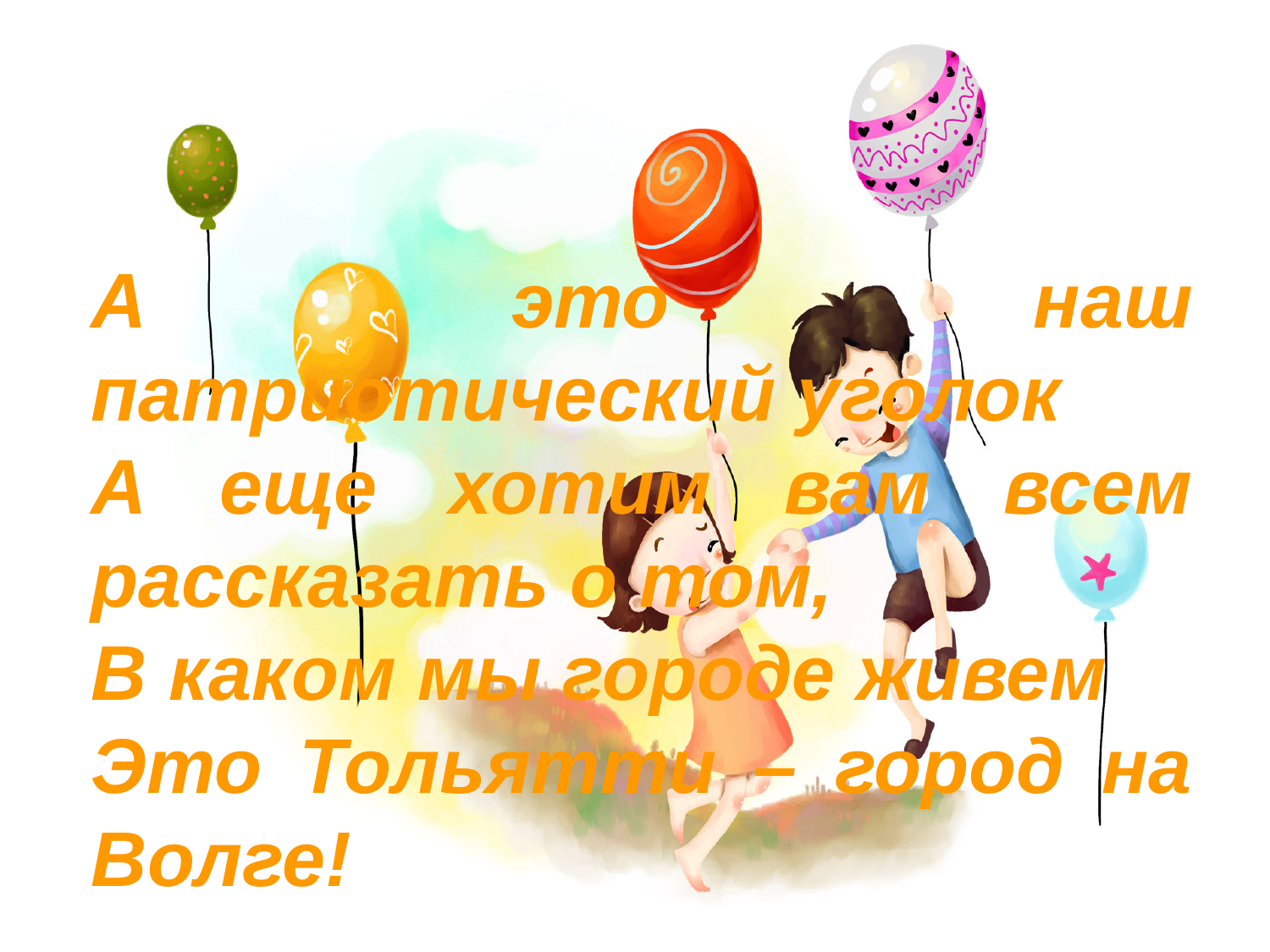

А это наш патриотический уголок
А еще хотим вам всем рассказать о том,
В каком мы городе живем
Это Тольятти – город на Волге!